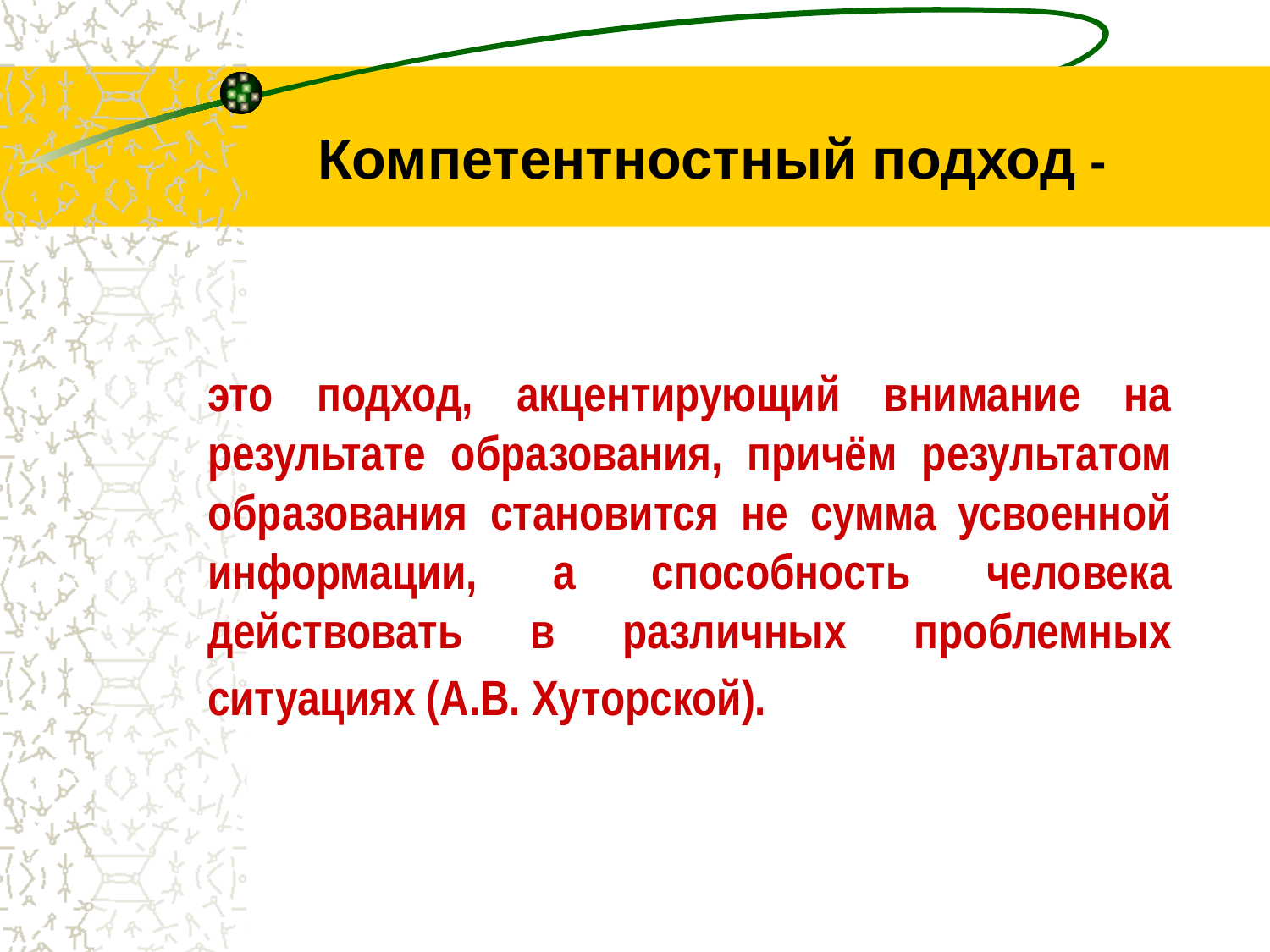

Компетентностный подход -
это подход, акцентирующий внимание на результате образования, причём результатом образования становится не сумма усвоенной информации, а способность человека действовать в различных проблемных ситуациях (А.В. Хуторской).